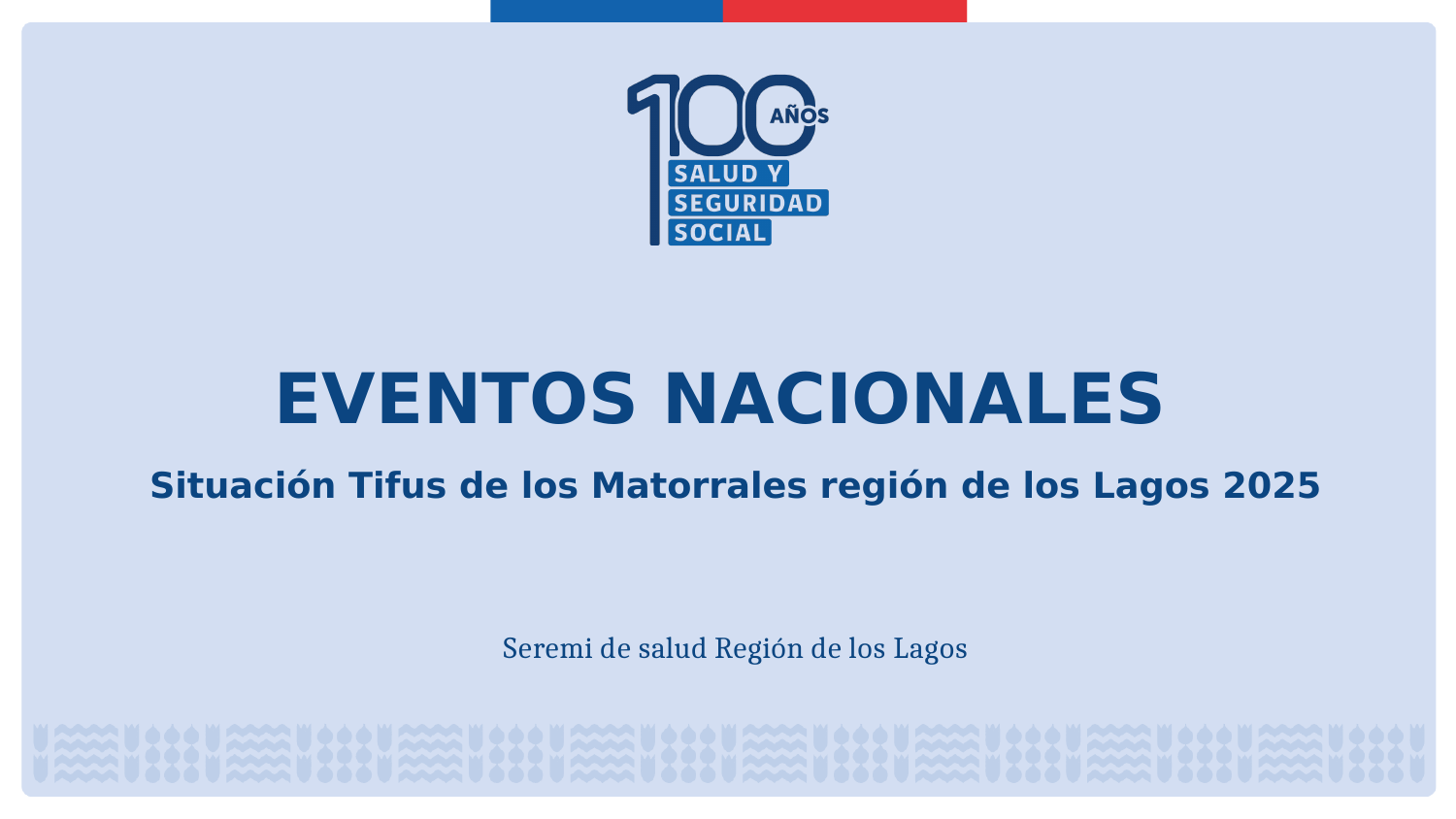

# EVENTOS NACIONALES
Situación Tifus de los Matorrales región de los Lagos 2025
Seremi de salud Región de los Lagos